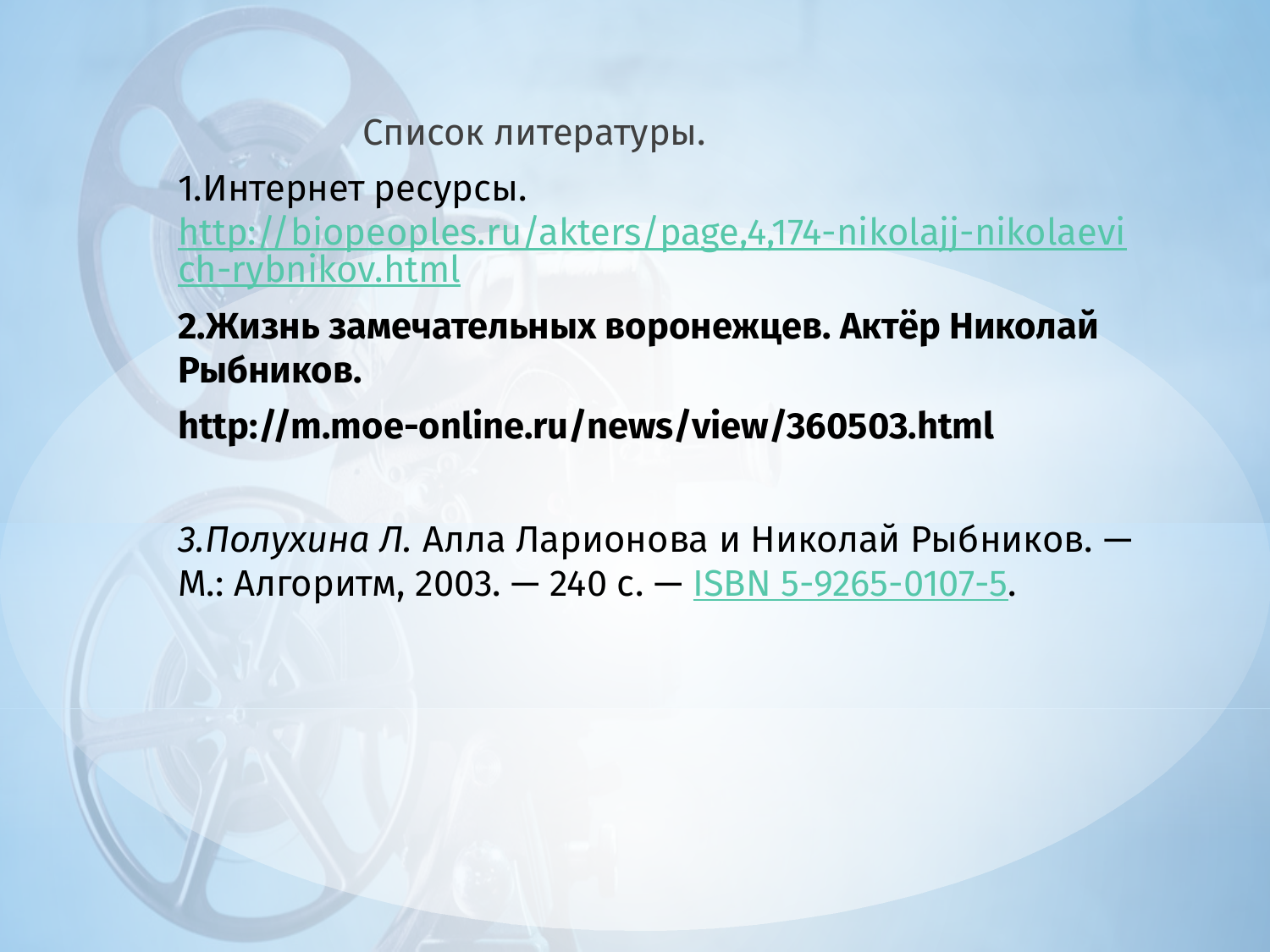

Список литературы.
1.Интернет ресурсы. http://biopeoples.ru/akters/page,4,174-nikolajj-nikolaevich-rybnikov.html
2.Жизнь замечательных воронежцев. Актёр Николай Рыбников.
http://m.moe-online.ru/news/view/360503.html

3.Полухина Л. Алла Ларионова и Николай Рыбников. — М.: Алгоритм, 2003. — 240 с. — ISBN 5-9265-0107-5.

#